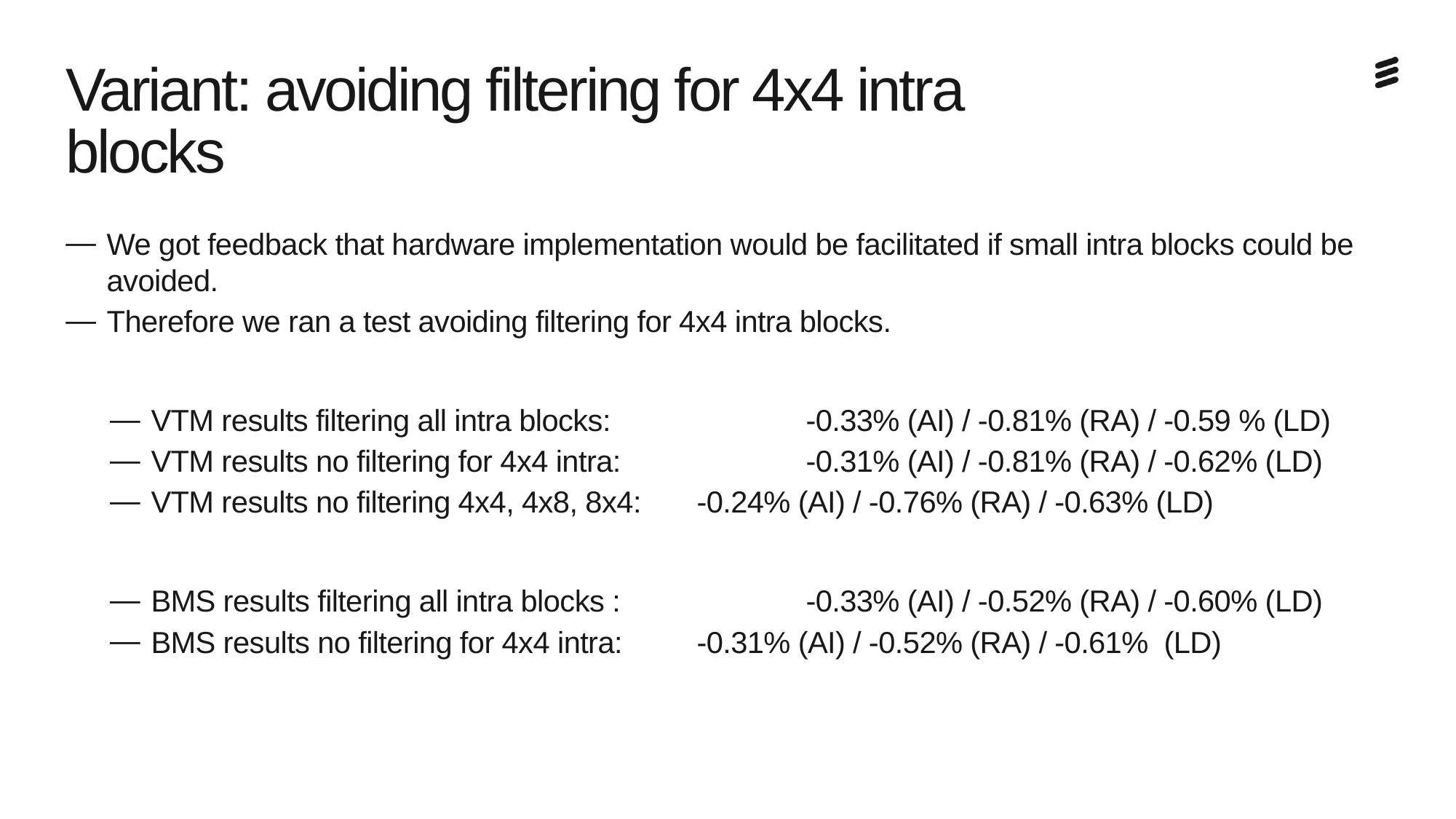

# Variant: avoiding filtering for 4x4 intra blocks
We got feedback that hardware implementation would be facilitated if small intra blocks could be avoided.
Therefore we ran a test avoiding filtering for 4x4 intra blocks.

VTM results filtering all intra blocks:		-0.33% (AI) / -0.81% (RA) / -0.59 % (LD)
VTM results no filtering for 4x4 intra:		-0.31% (AI) / -0.81% (RA) / -0.62% (LD)
VTM results no filtering 4x4, 4x8, 8x4:	-0.24% (AI) / -0.76% (RA) / -0.63% (LD)

BMS results filtering all intra blocks :		-0.33% (AI) / -0.52% (RA) / -0.60% (LD)
BMS results no filtering for 4x4 intra: 	-0.31% (AI) / -0.52% (RA) / -0.61%  (LD)